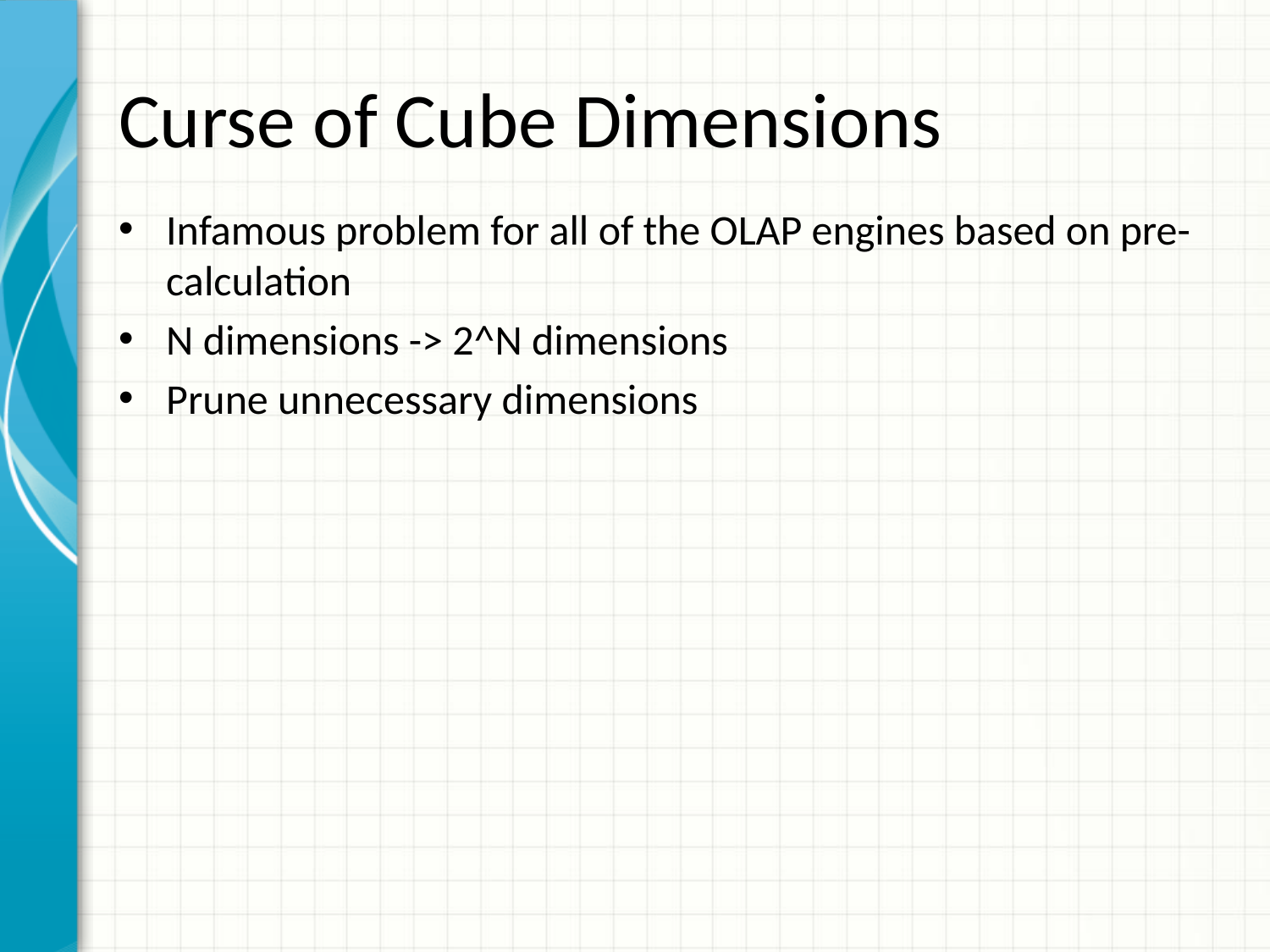

# Curse of Cube Dimensions
Infamous problem for all of the OLAP engines based on pre-calculation
N dimensions -> 2^N dimensions
Prune unnecessary dimensions